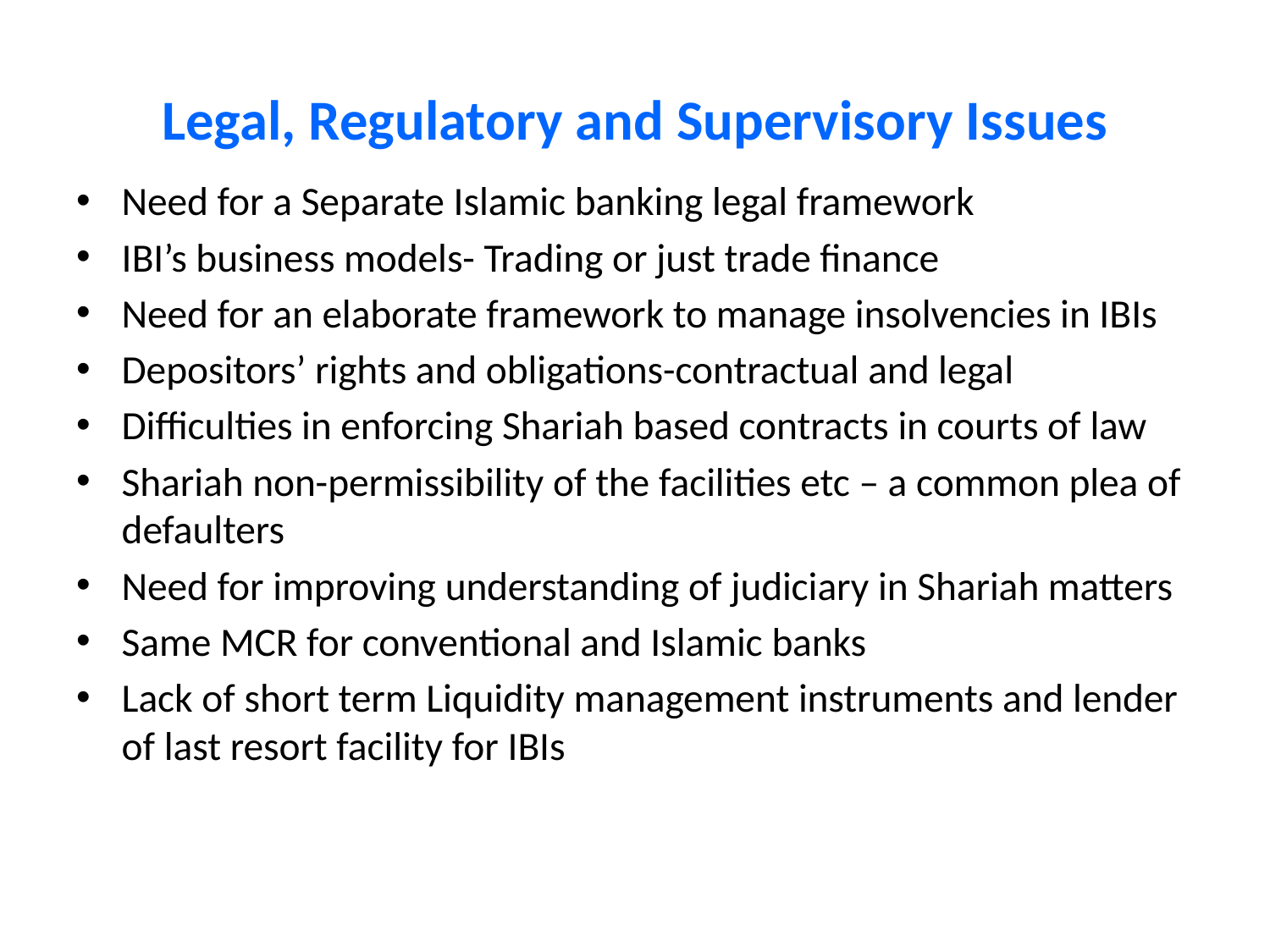

# Legal, Regulatory and Supervisory Issues
Need for a Separate Islamic banking legal framework
IBI’s business models- Trading or just trade finance
Need for an elaborate framework to manage insolvencies in IBIs
Depositors’ rights and obligations-contractual and legal
Difficulties in enforcing Shariah based contracts in courts of law
Shariah non-permissibility of the facilities etc – a common plea of defaulters
Need for improving understanding of judiciary in Shariah matters
Same MCR for conventional and Islamic banks
Lack of short term Liquidity management instruments and lender of last resort facility for IBIs